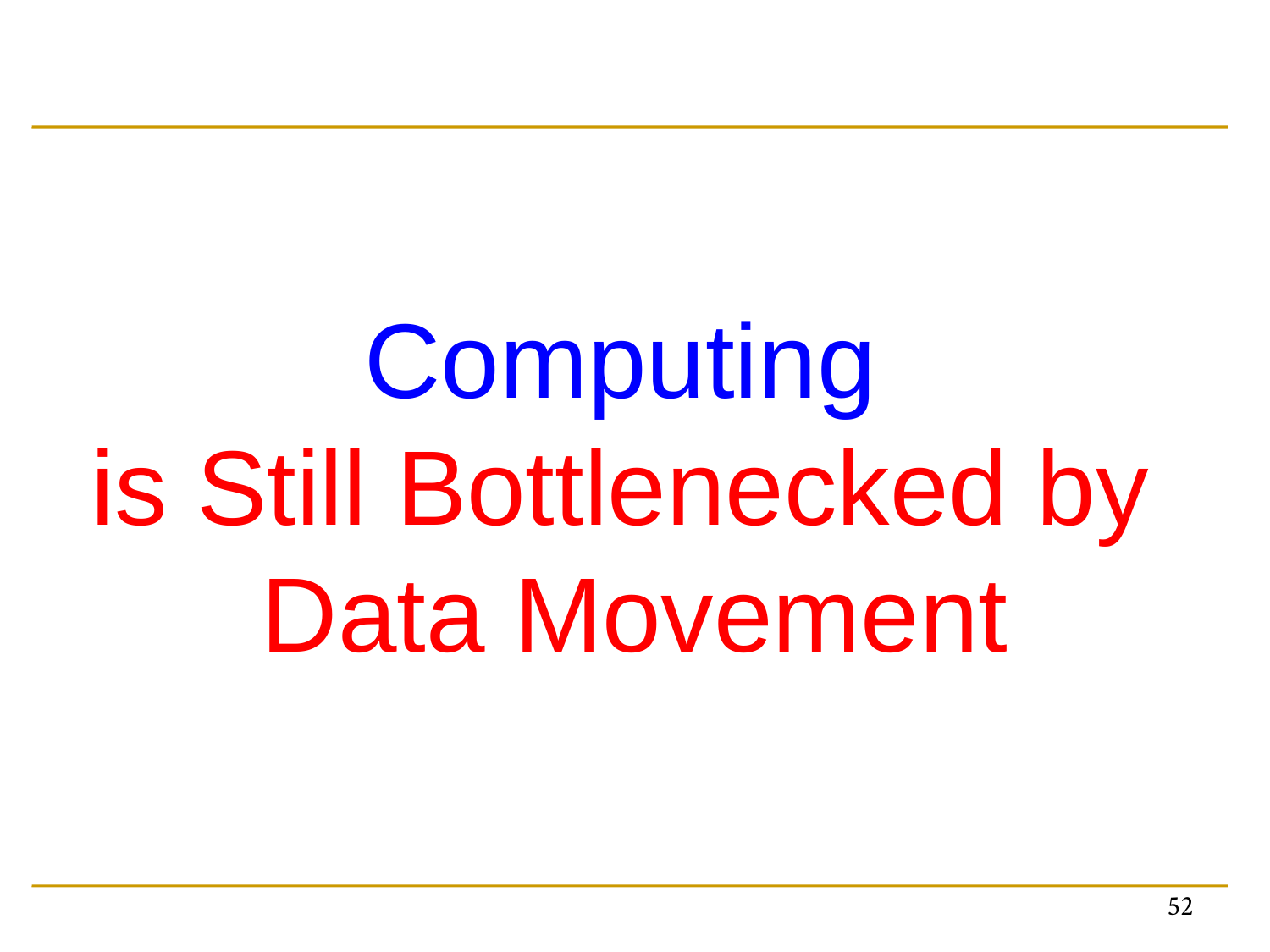

Computing
is Still Bottlenecked by
Data Movement
52